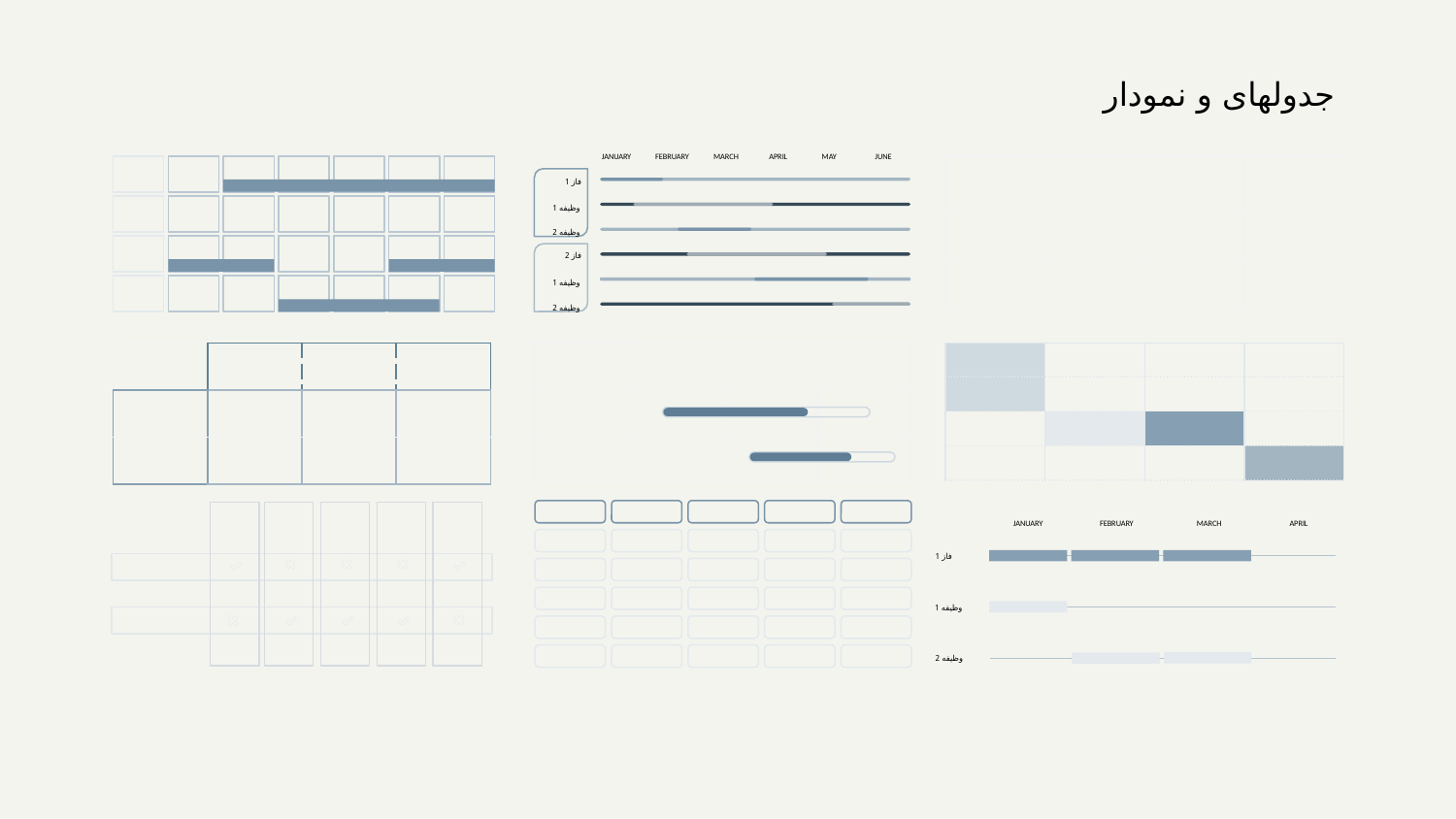

جدولهای و نمودار
FEBRUARY
MARCH
APRIL
MAY
JUNE
JANUARY

فاز 1

وظیفه 1
وظیفه 2

فاز 2
وظیفه 1
وظیفه 2
|  |  |  |  |
| --- | --- | --- | --- |
|  |  |  |  |
|  |  |  |  |

|  |  |  |  |
| --- | --- | --- | --- |
|  |  |  |  |
|  |  |  |  |
|  |  |  |  |
| --- | --- | --- | --- |
|  |  |  |  |
|  |  |  |  |
|  |  |  |  |
| --- | --- | --- | --- |
|  |  |  |  |
|  |  |  |  |
|  |  |  |  |

FEBRUARY
JANUARY
MARCH
APRIL
فاز 1

وظیفه 1

وظیفه 2